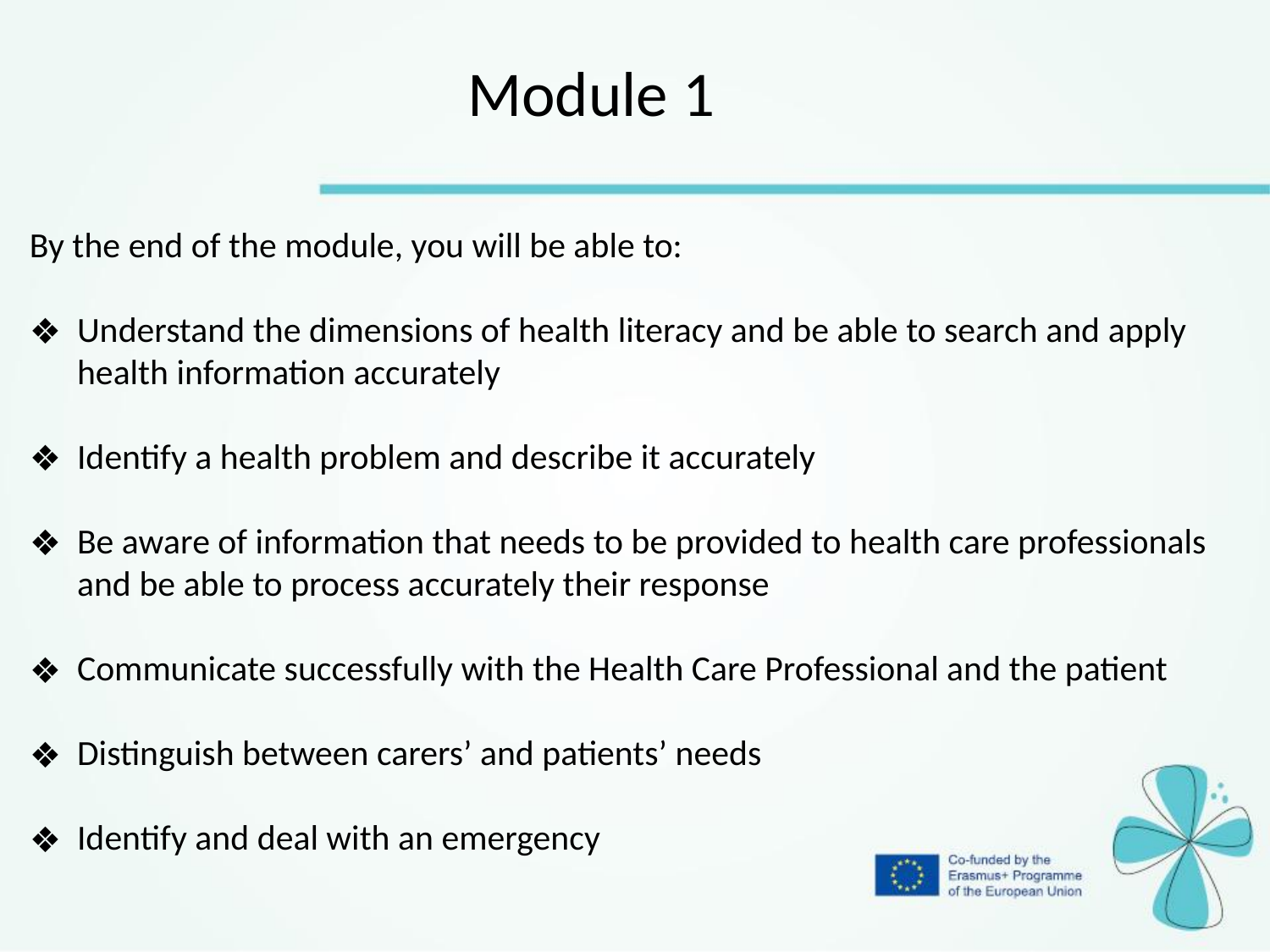

Module 1
By the end of the module, you will be able to:

Understand the dimensions of health literacy and be able to search and apply health information accurately

Identify a health problem and describe it accurately

Be aware of information that needs to be provided to health care professionals and be able to process accurately their response

Communicate successfully with the Health Care Professional and the patient

Distinguish between carers’ and patients’ needs

Identify and deal with an emergency